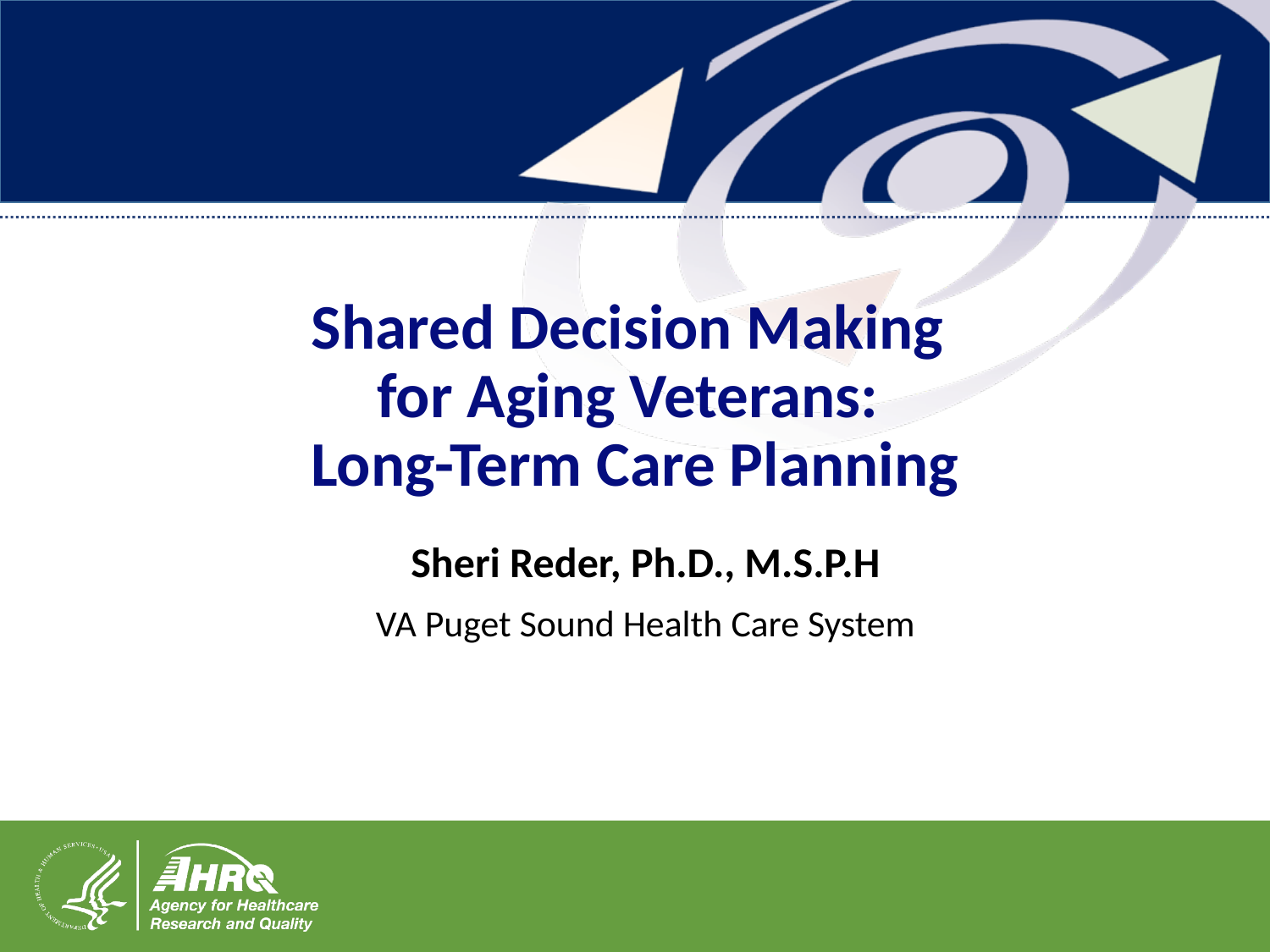

# Shared Decision Making for Aging Veterans: Long-Term Care Planning
Sheri Reder, Ph.D., M.S.P.H
VA Puget Sound Health Care System